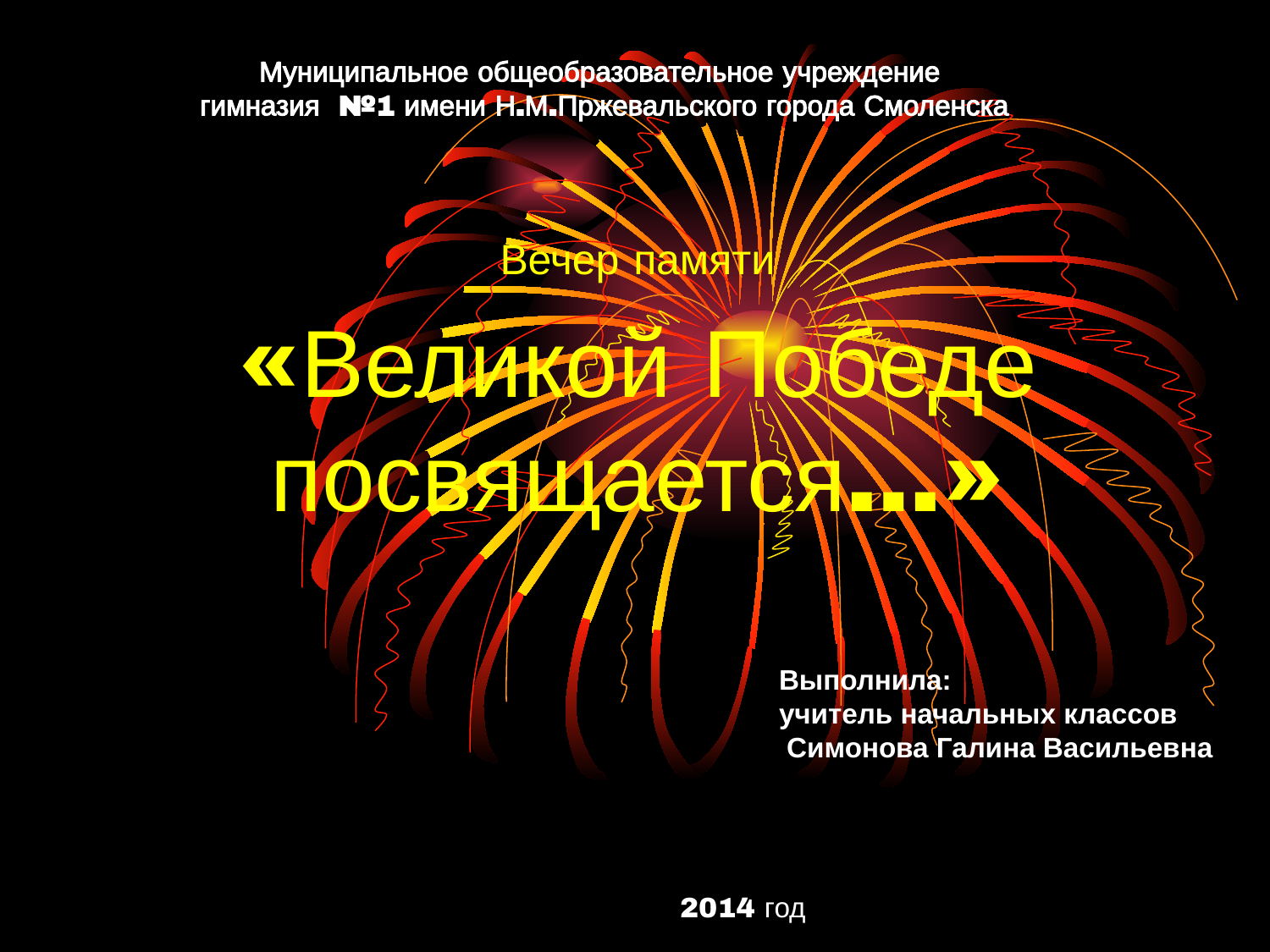

# Муниципальное общеобразовательное учреждение гимназия  №1 имени Н.М.Пржевальского города Смоленска
Вечер памяти
«Великой Победе посвящается…»
Выполнила:
учитель начальных классов
 Симонова Галина Васильевна
2014 год